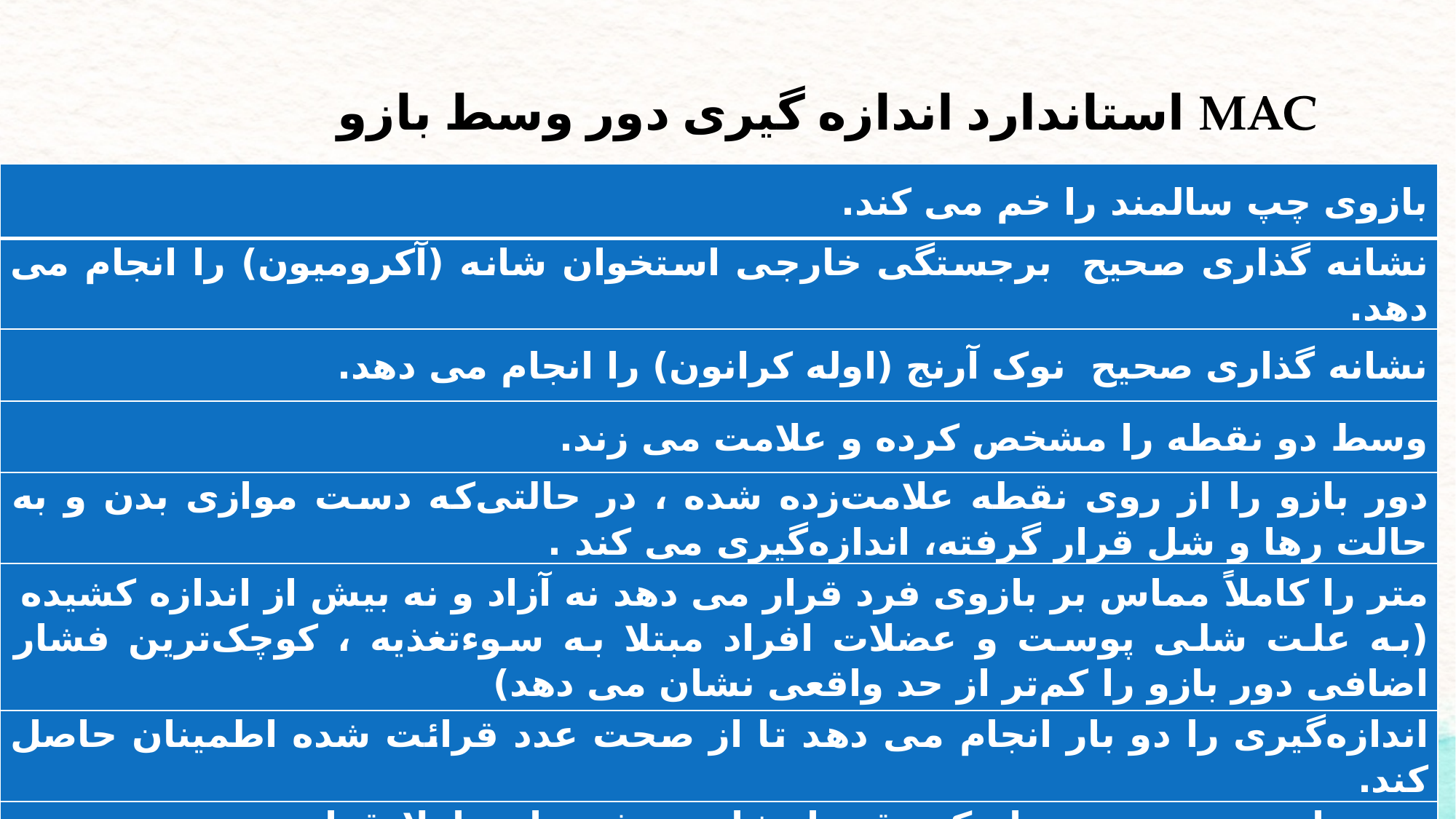

# استاندارد اندازه گیری دور وسط بازو MAC
| بازوی چپ سالمند را خم می کند. |
| --- |
| نشانه گذاری صحیح برجستگی خارجی استخوان شانه (آکرومیون) را انجام می دهد. |
| نشانه گذاری صحیح نوک آرنج (اوله کرانون) را انجام می دهد. |
| وسط دو نقطه را مشخص کرده و علامت می زند. |
| دور بازو را از روی نقطه‌ علامت‌زده شده ، در حالتی‌که دست موازی بدن و به حالت رها و شل قرار گرفته، اندازه‌گیری می کند . |
| متر را کاملاً مماس بر بازوی فرد قرار می دهد نه آزاد و نه بیش از اندازه کشیده (به علت شلی پوست و عضلات افراد مبتلا به سوءتغذیه ، کوچک‌ترین فشار اضافی دور بازو را کم‌تر از حد واقعی نشان می دهد) |
| اندازه‌گیری را دو بار انجام می دهد تا از صحت عدد قرائت شده اطمینان حاصل کند. |
| عدد را به درستی و با یک رقم اعشار در فرمول چاملا قرار می دهد و عدد تخمینی وزن را محاسبه می کند. |